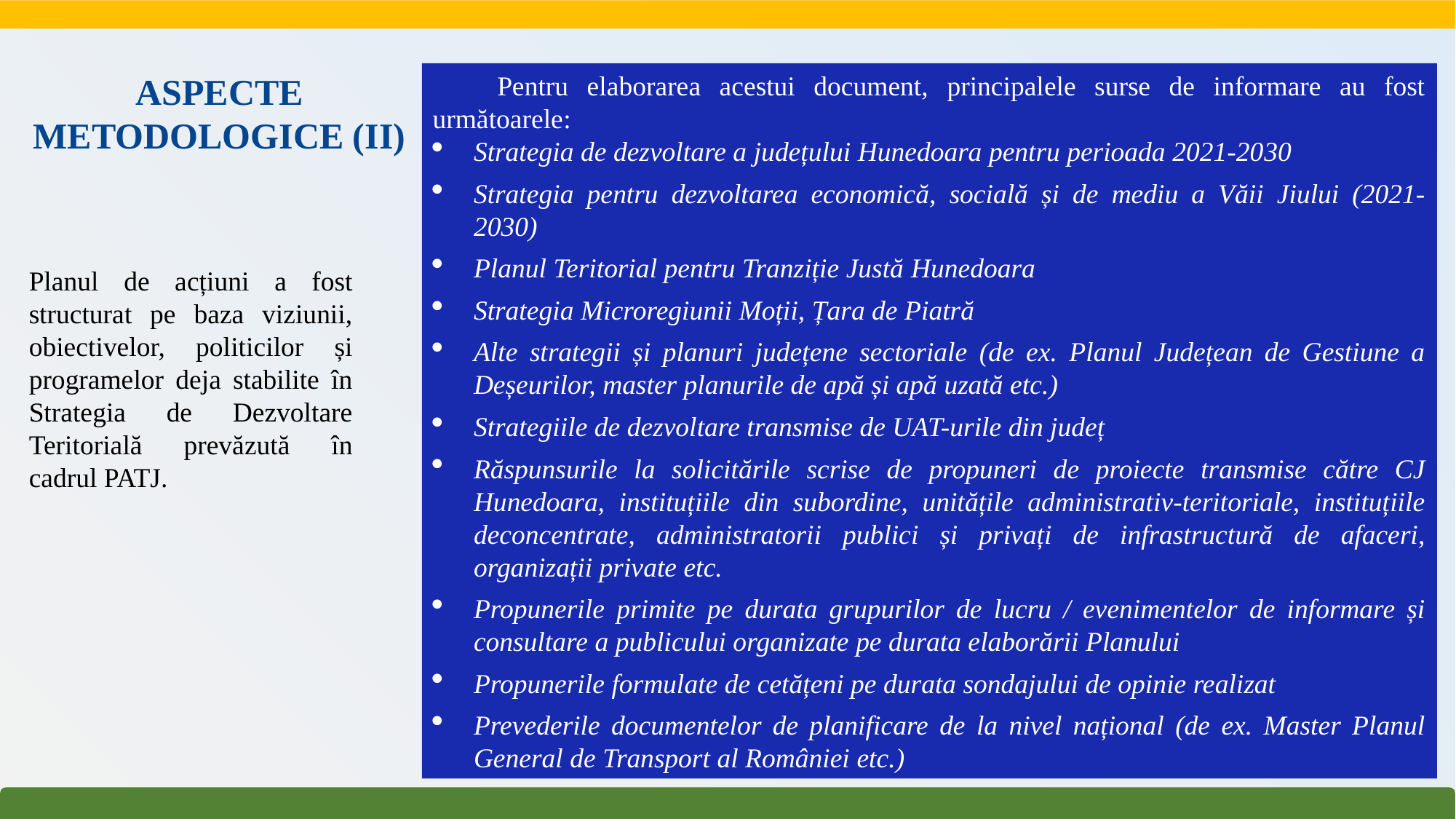

ASPECTE METODOLOGICE (II)
Pentru elaborarea acestui document, principalele surse de informare au fost următoarele:
Strategia de dezvoltare a județului Hunedoara pentru perioada 2021-2030
Strategia pentru dezvoltarea economică, socială și de mediu a Văii Jiului (2021-2030)
Planul Teritorial pentru Tranziție Justă Hunedoara
Strategia Microregiunii Moții, Țara de Piatră
Alte strategii și planuri județene sectoriale (de ex. Planul Județean de Gestiune a Deșeurilor, master planurile de apă și apă uzată etc.)
Strategiile de dezvoltare transmise de UAT-urile din județ
Răspunsurile la solicitările scrise de propuneri de proiecte transmise către CJ Hunedoara, instituțiile din subordine, unitățile administrativ-teritoriale, instituțiile deconcentrate, administratorii publici și privați de infrastructură de afaceri, organizații private etc.
Propunerile primite pe durata grupurilor de lucru / evenimentelor de informare și consultare a publicului organizate pe durata elaborării Planului
Propunerile formulate de cetățeni pe durata sondajului de opinie realizat
Prevederile documentelor de planificare de la nivel național (de ex. Master Planul General de Transport al României etc.)
Planul de acțiuni a fost structurat pe baza viziunii, obiectivelor, politicilor și programelor deja stabilite în Strategia de Dezvoltare Teritorială prevăzută în cadrul PATJ.